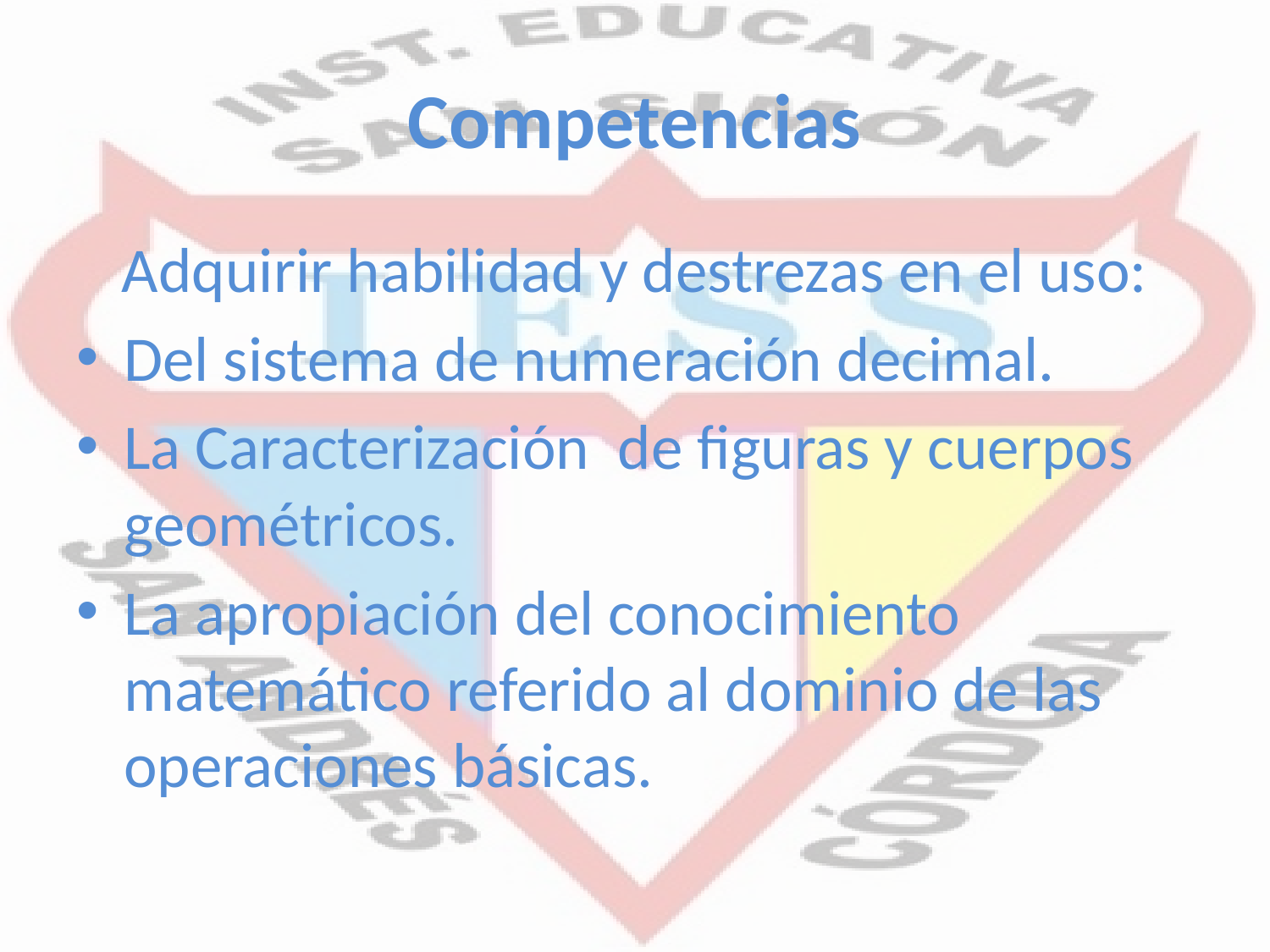

# Competencias
Adquirir habilidad y destrezas en el uso:
Del sistema de numeración decimal.
La Caracterización  de figuras y cuerpos geométricos.
La apropiación del conocimiento matemático referido al dominio de las operaciones básicas.